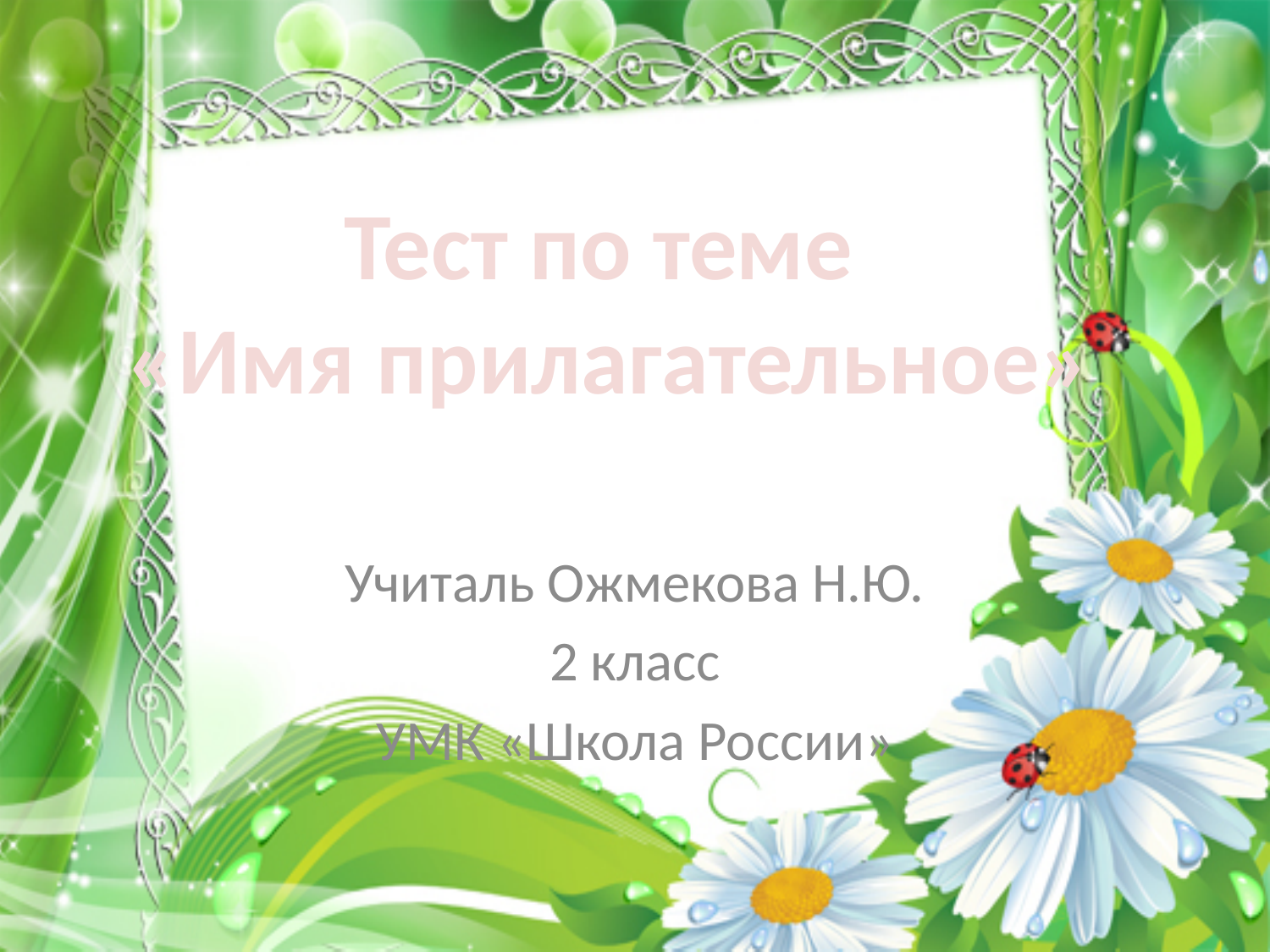

Тест по теме
«Имя прилагательное»
Учиталь Ожмекова Н.Ю.
2 класс
УМК «Школа России»